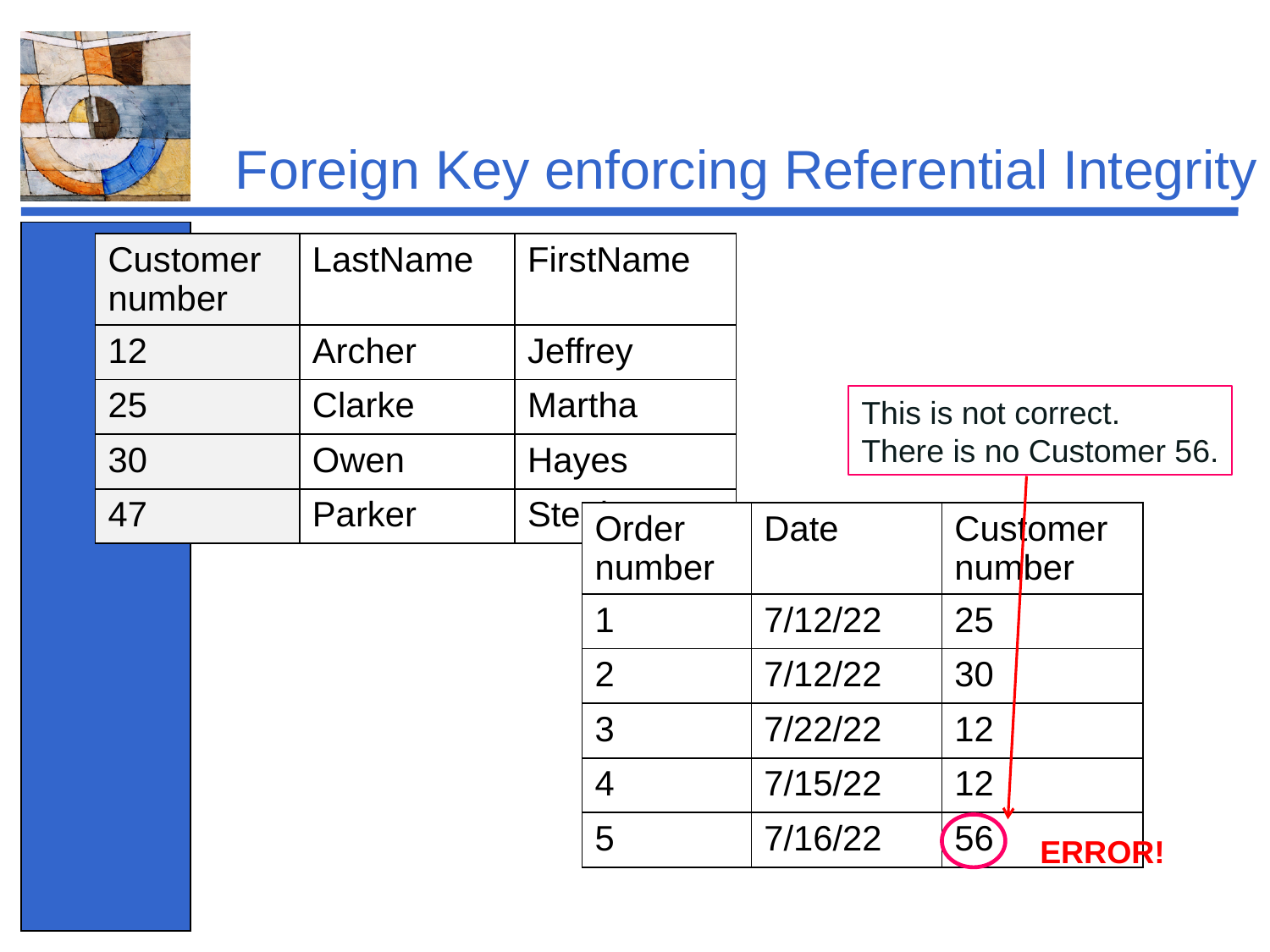

# Foreign Key enforcing Referential Integrity
| Customer number | LastName | FirstName |
| --- | --- | --- |
| 12 | Archer | Jeffrey |
| 25 | Clarke | Martha |
| 30 | Owen | Hayes |
| 47 | Parker | Stephen |
This is not correct.
There is no Customer 56.
| Order number | Date | Customer number |
| --- | --- | --- |
| 1 | 7/12/22 | 25 |
| 2 | 7/12/22 | 30 |
| 3 | 7/22/22 | 12 |
| 4 | 7/15/22 | 12 |
| 5 | 7/16/22 | 56 |

ERROR!